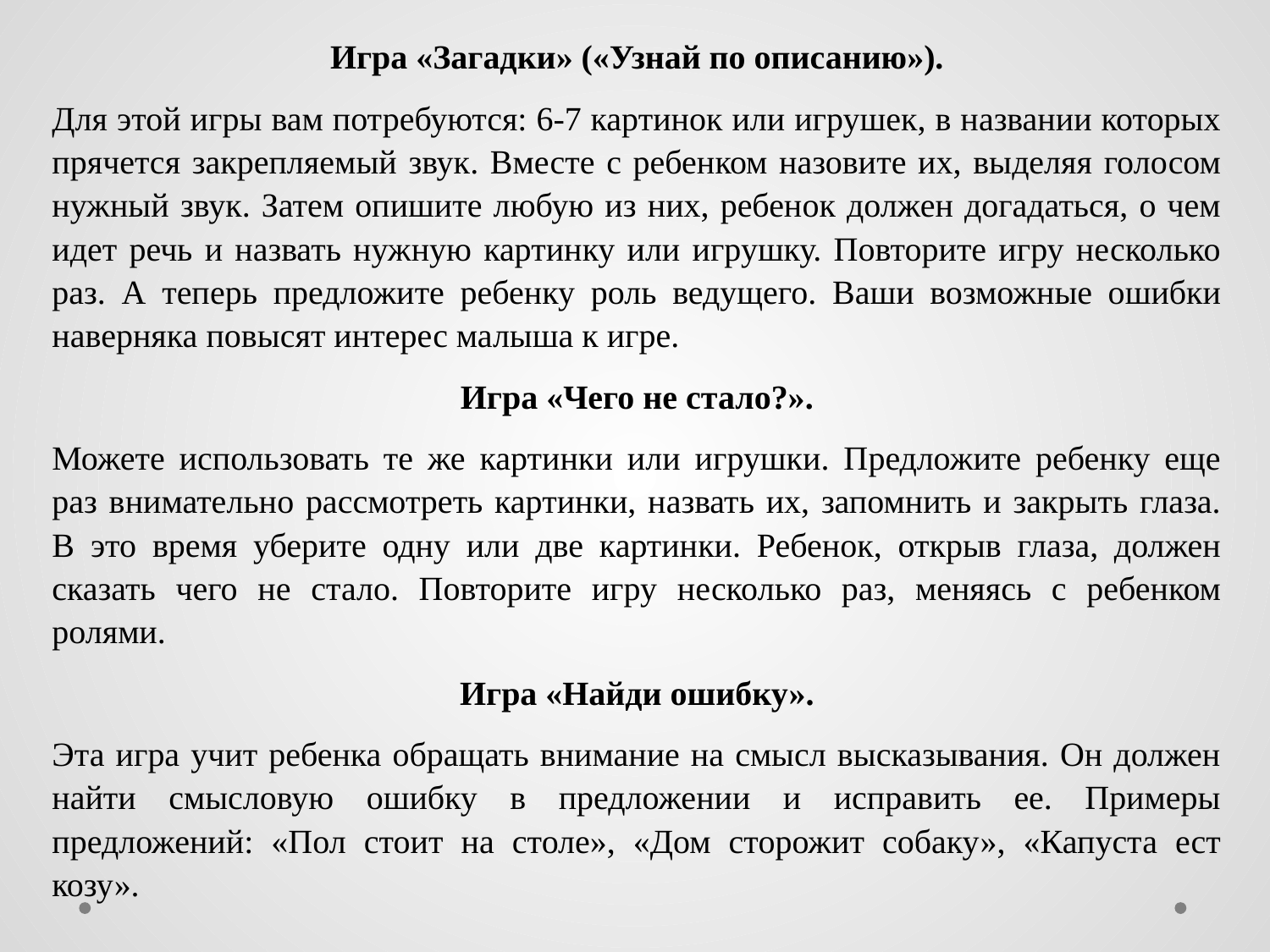

Игра «Загадки» («Узнай по описанию»).
	Для этой игры вам потребуются: 6-7 картинок или игрушек, в названии которых прячется закрепляемый звук. Вместе с ребенком назовите их, выделяя голосом нужный звук. Затем опишите любую из них, ребенок должен догадаться, о чем идет речь и назвать нужную картинку или игрушку. Повторите игру несколько раз. А теперь предложите ребенку роль ведущего. Ваши возможные ошибки наверняка повысят интерес малыша к игре.
Игра «Чего не стало?».
	Можете использовать те же картинки или игрушки. Предложите ребенку еще раз внимательно рассмотреть картинки, назвать их, запомнить и закрыть глаза. В это время уберите одну или две картинки. Ребенок, открыв глаза, должен сказать чего не стало. Повторите игру несколько раз, меняясь с ребенком ролями.
Игра «Найди ошибку».
	Эта игра учит ребенка обращать внимание на смысл высказывания. Он должен найти смысловую ошибку в предложении и исправить ее. Примеры предложений: «Пол стоит на столе», «Дом сторожит собаку», «Капуста ест козу».